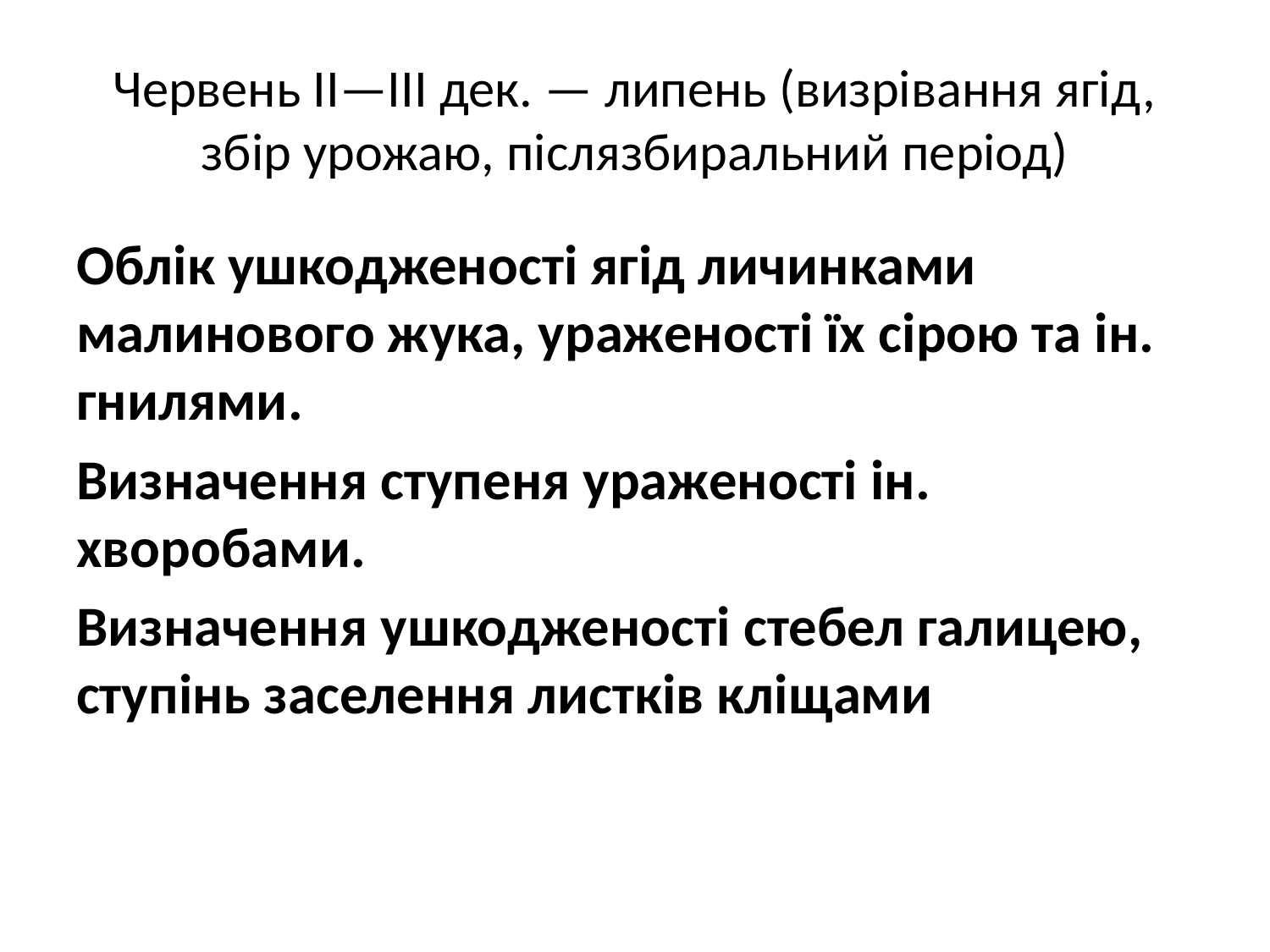

# Червень II—III дек. — липень (визрівання ягід, збір урожаю, післязбиральний період)
Облік ушкодженості ягід личинками малинового жука, ураженості їх сірою та ін. гнилями.
Визначення ступеня ураженості ін. хворобами.
Визначення ушкодженості стебел галицею, ступінь заселення листків кліщами